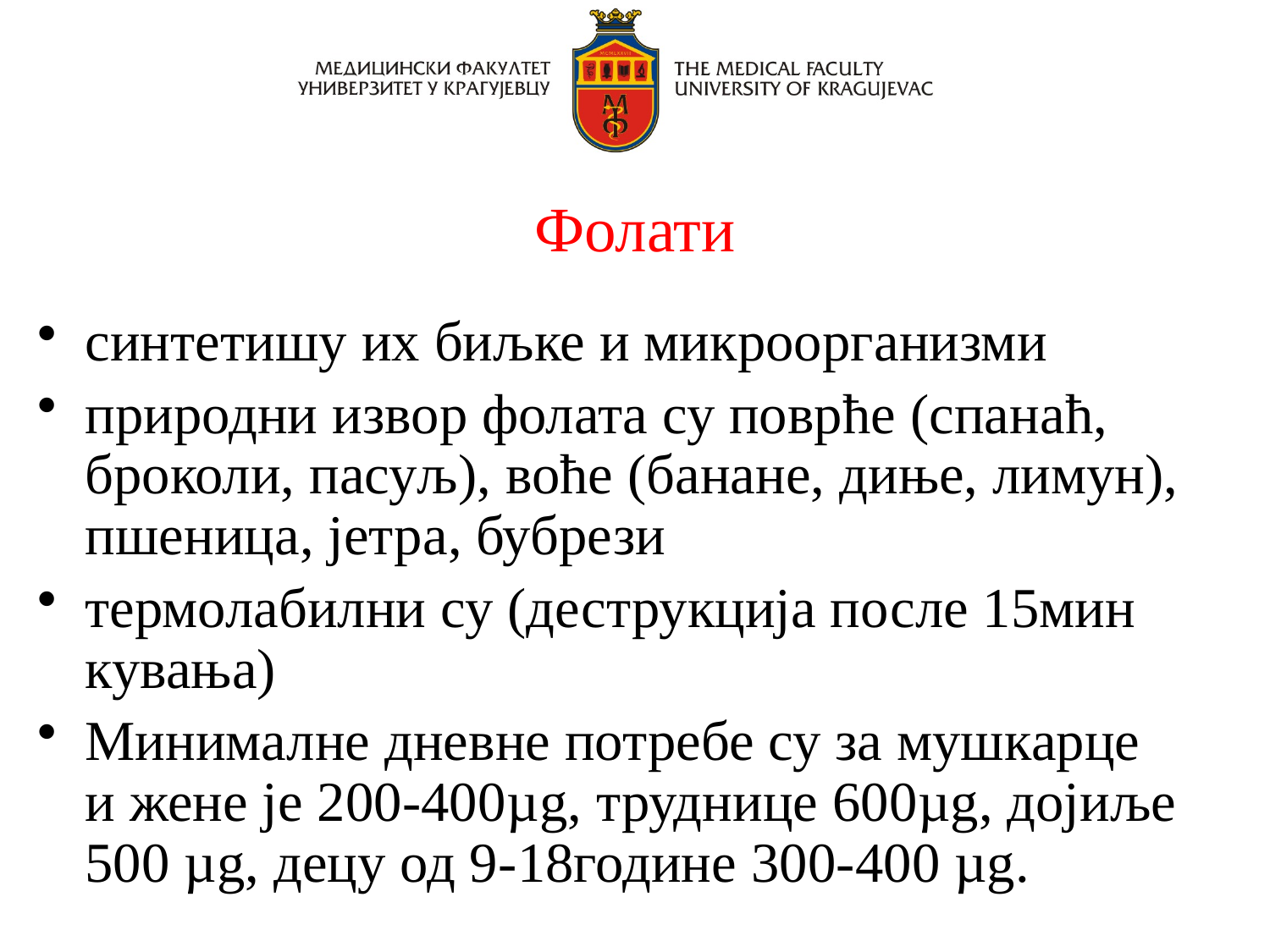

Фолати
синтетишу их биљке и микроорганизми
природни извор фолата су поврће (спанаћ, броколи, пасуљ), воће (банане, диње, лимун), пшеница, јетра, бубрези
термолабилни су (деструкција после 15мин кувања)
Минималне дневне потребе су за мушкарце и жене је 200-400µg, труднице 600µg, дојиље 500 µg, децу од 9-18године 300-400 µg.